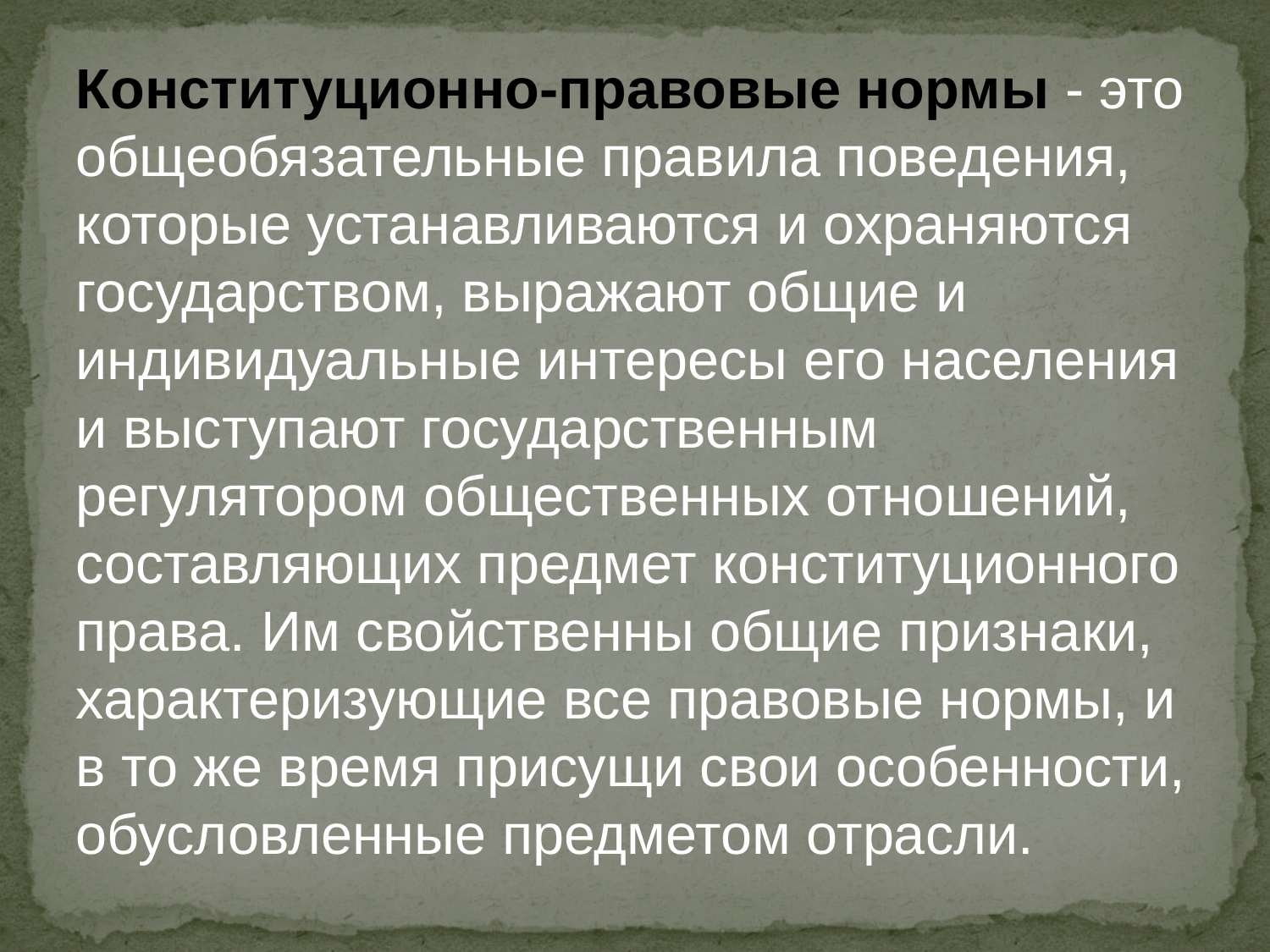

Конституционно-правовые нормы - это общеобязательные правила поведения, которые устанавливаются и охраняются государством, выражают общие и индивидуальные интересы его населения и выступают государственным регулятором общественных отно­шений, составляющих предмет конституционного права. Им свойственны общие призна­ки, характеризующие все правовые нормы, и в то же время присущи свои особенности, обусловленные предметом отрасли.